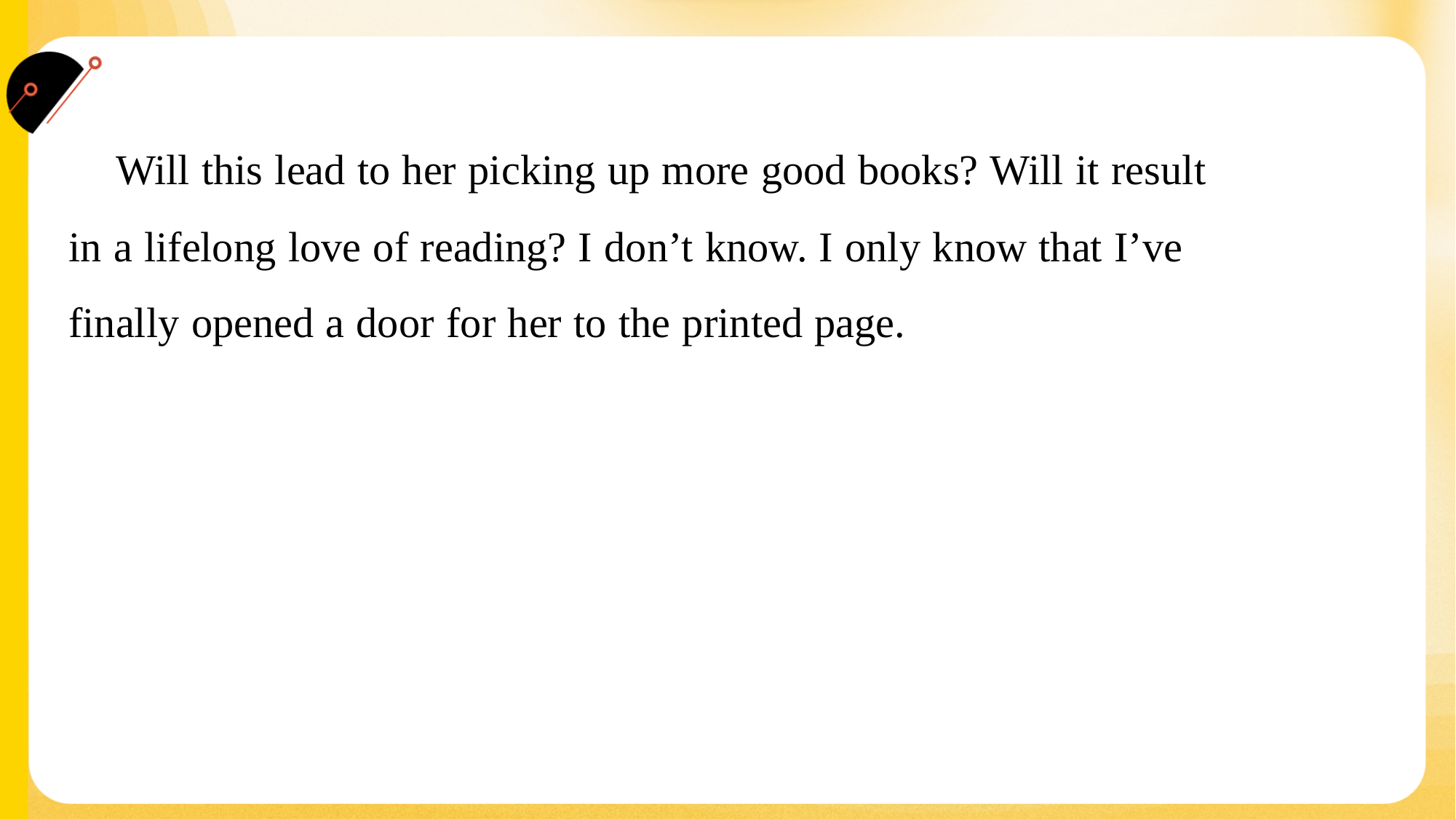

Will this lead to her picking up more good books? Will it result
in a lifelong love of reading? I don’t know. I only know that I’ve
finally opened a door for her to the printed page.#4